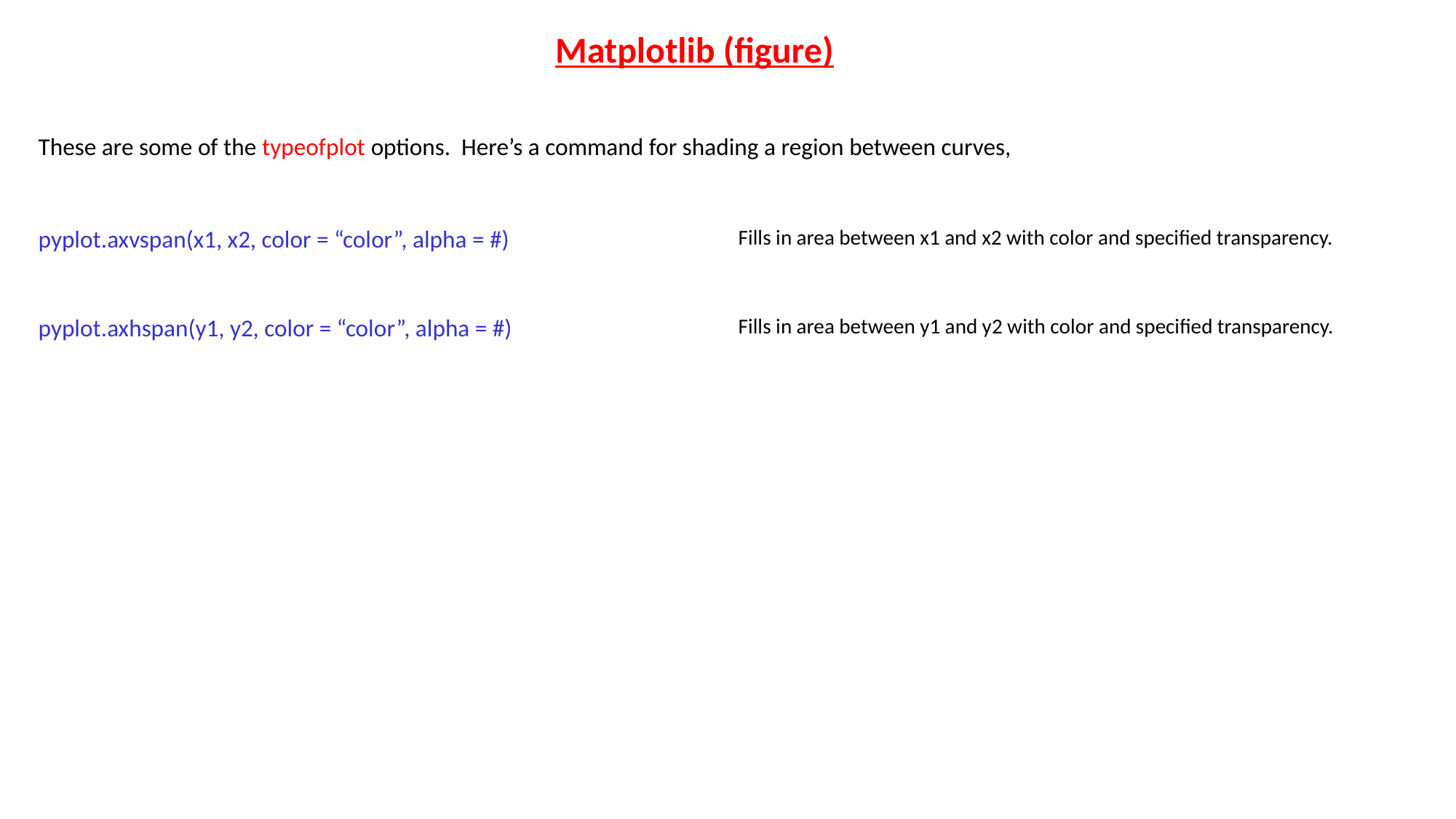

Matplotlib (figure)
These are some of the typeofplot options.  Here’s a command for shading a region between curves,
pyplot.axvspan(x1, x2, color = “color”, alpha = #)
Fills in area between x1 and x2 with color and specified transparency.
pyplot.axhspan(y1, y2, color = “color”, alpha = #)
Fills in area between y1 and y2 with color and specified transparency.